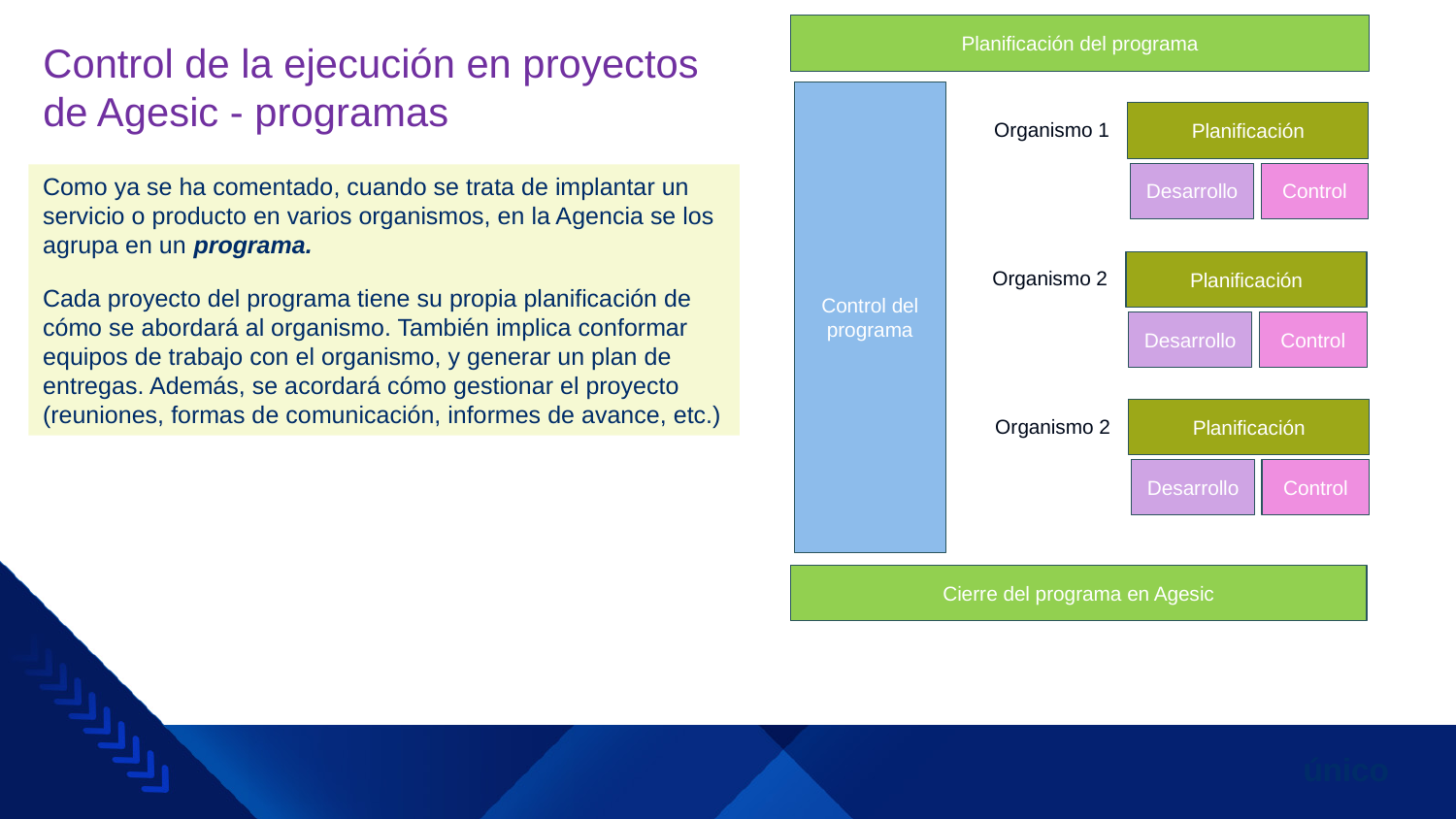

Planificación del programa
Control del programa
Planificación
Organismo 1
Control
Desarrollo
Planificación
Organismo 2
Control
Desarrollo
Planificación
Organismo 2
Control
Desarrollo
Cierre del programa en Agesic
# Control de la ejecución en proyectos de Agesic - programas
Como ya se ha comentado, cuando se trata de implantar un servicio o producto en varios organismos, en la Agencia se los agrupa en un programa.
Cada proyecto del programa tiene su propia planificación de cómo se abordará al organismo. También implica conformar equipos de trabajo con el organismo, y generar un plan de entregas. Además, se acordará cómo gestionar el proyecto (reuniones, formas de comunicación, informes de avance, etc.)
único
único